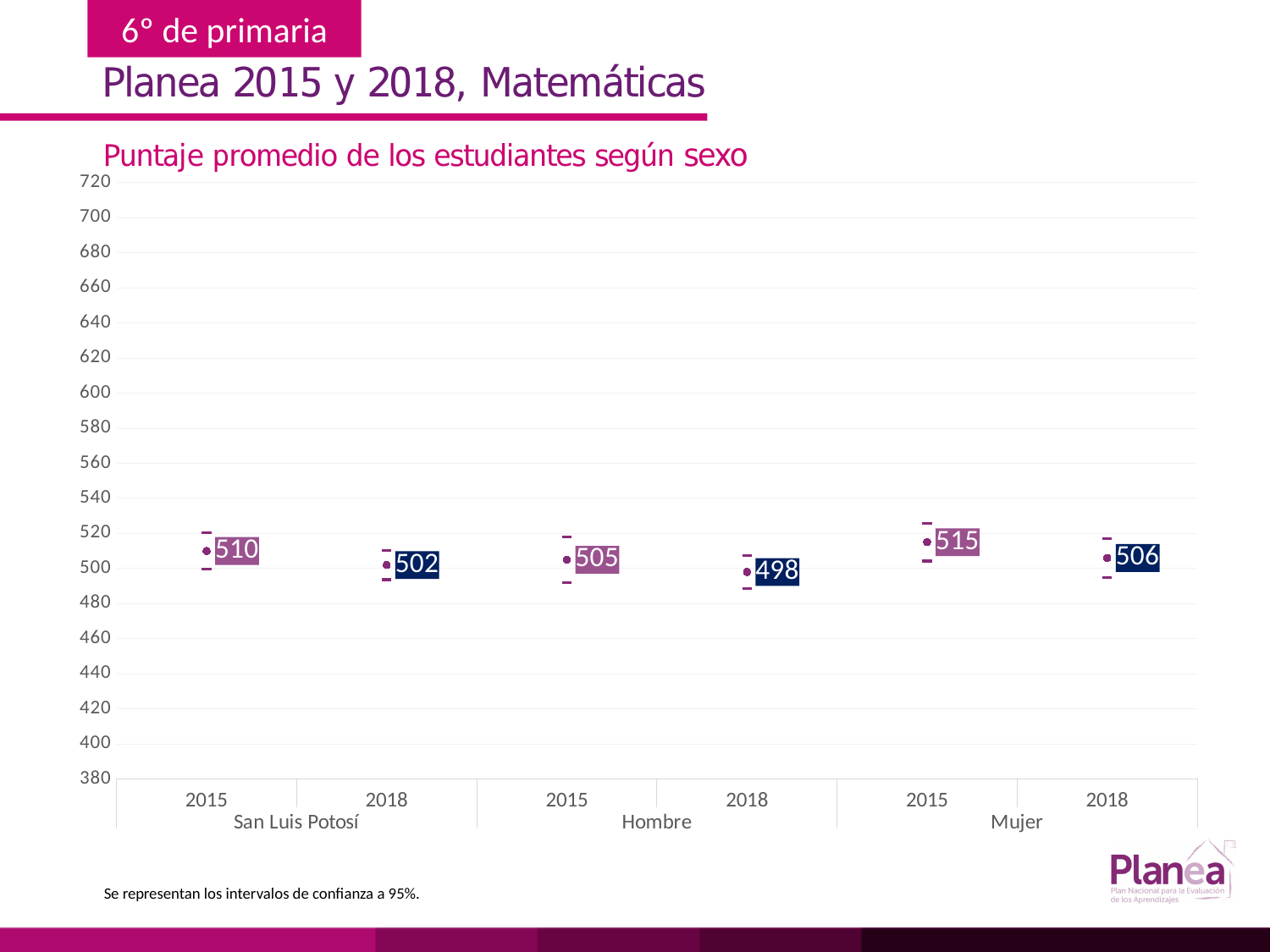

Planea 2015 y 2018, Matemáticas

Puntaje promedio de los estudiantes según sexo

### Chart

| Category |  |  |  |
|---|---|---|---|
| 2015 | 499.652 | 520.348 | 510.0 |
| 2018 | 493.642 | 510.358 | 502.0 |
| 2015 | 492.065 | 517.935 | 505.0 |
| 2018 | 488.647 | 507.353 | 498.0 |
| 2015 | 504.254 | 525.746 | 515.0 |
| 2018 | 495.055 | 516.945 | 506.0 |
Se representan los intervalos de confianza a 95%.